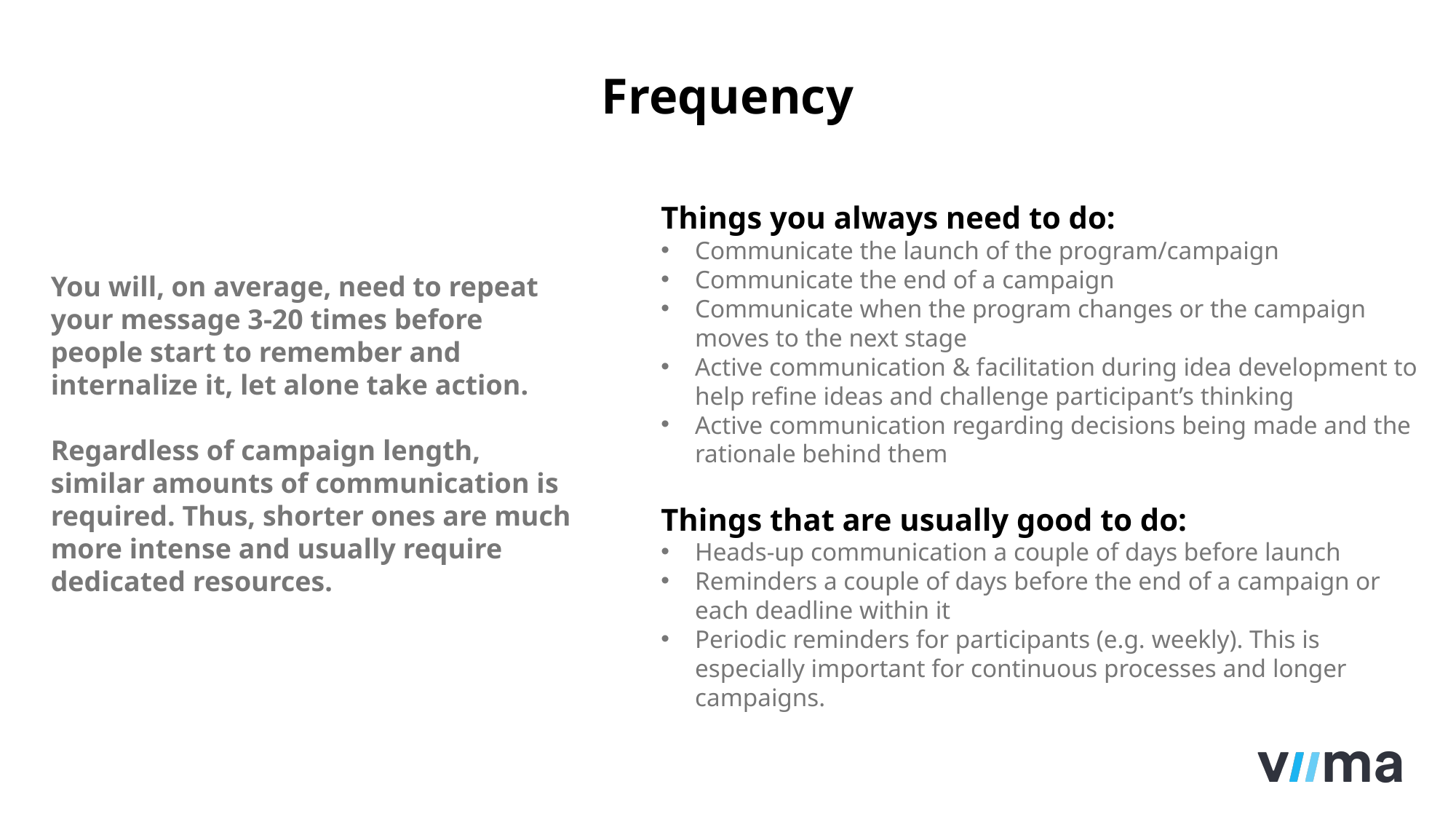

# Frequency
Things you always need to do:
Communicate the launch of the program/campaign
Communicate the end of a campaign
Communicate when the program changes or the campaign moves to the next stage
Active communication & facilitation during idea development to help refine ideas and challenge participant’s thinking
Active communication regarding decisions being made and the rationale behind them

Things that are usually good to do:
Heads-up communication a couple of days before launch
Reminders a couple of days before the end of a campaign or each deadline within it
Periodic reminders for participants (e.g. weekly). This is especially important for continuous processes and longer campaigns.
You will, on average, need to repeat your message 3-20 times before people start to remember and internalize it, let alone take action.

Regardless of campaign length, similar amounts of communication is required. Thus, shorter ones are much more intense and usually require dedicated resources.